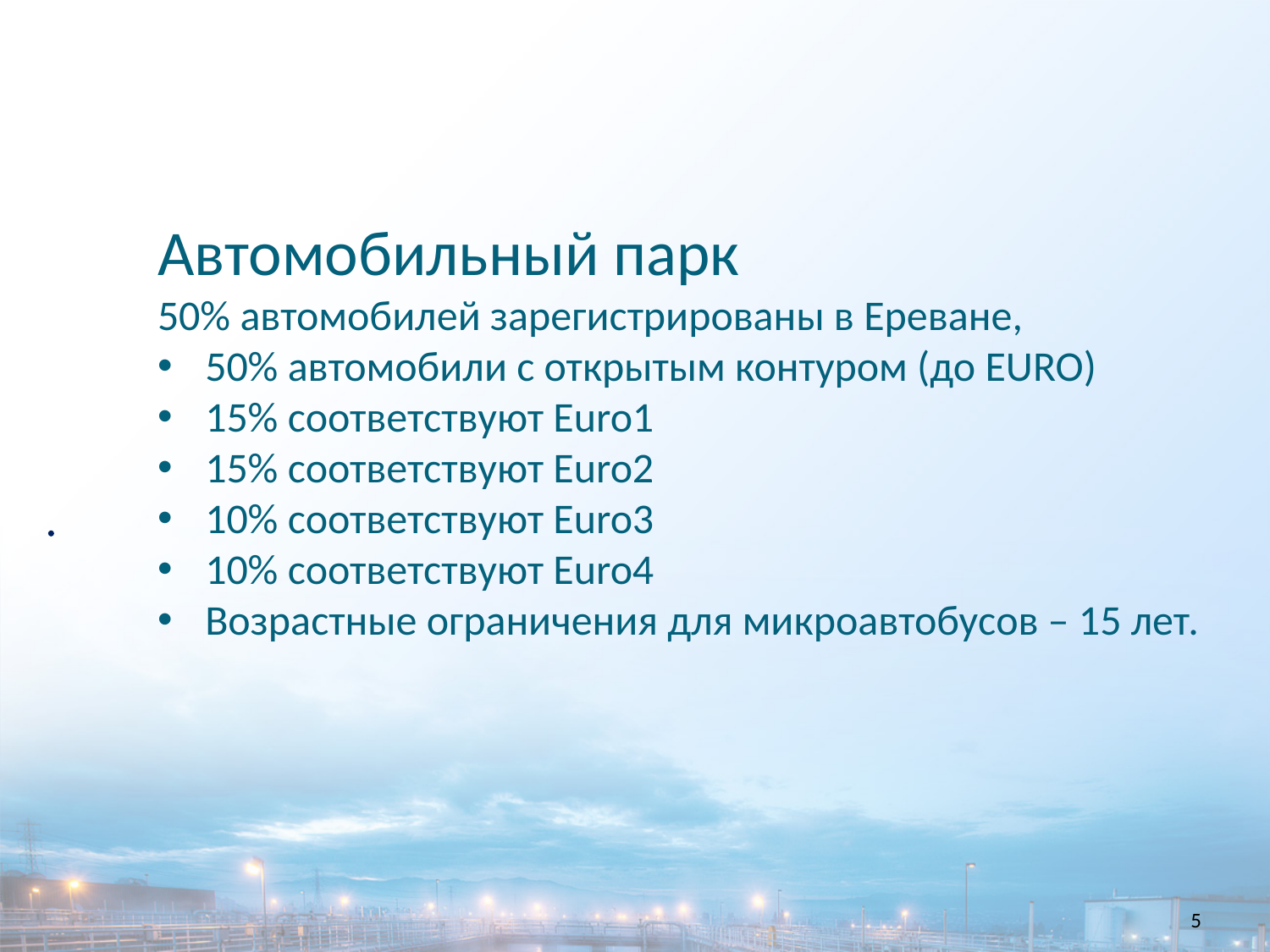

⋅
Автомобильный парк
50% автомобилей зарегистрированы в Ереване,
50% автомобили с открытым контуром (до EURO)
15% соответствуют Euro1
15% соответствуют Euro2
10% соответствуют Euro3
10% соответствуют Euro4
Возрастные ограничения для микроавтобусов – 15 лет.

5